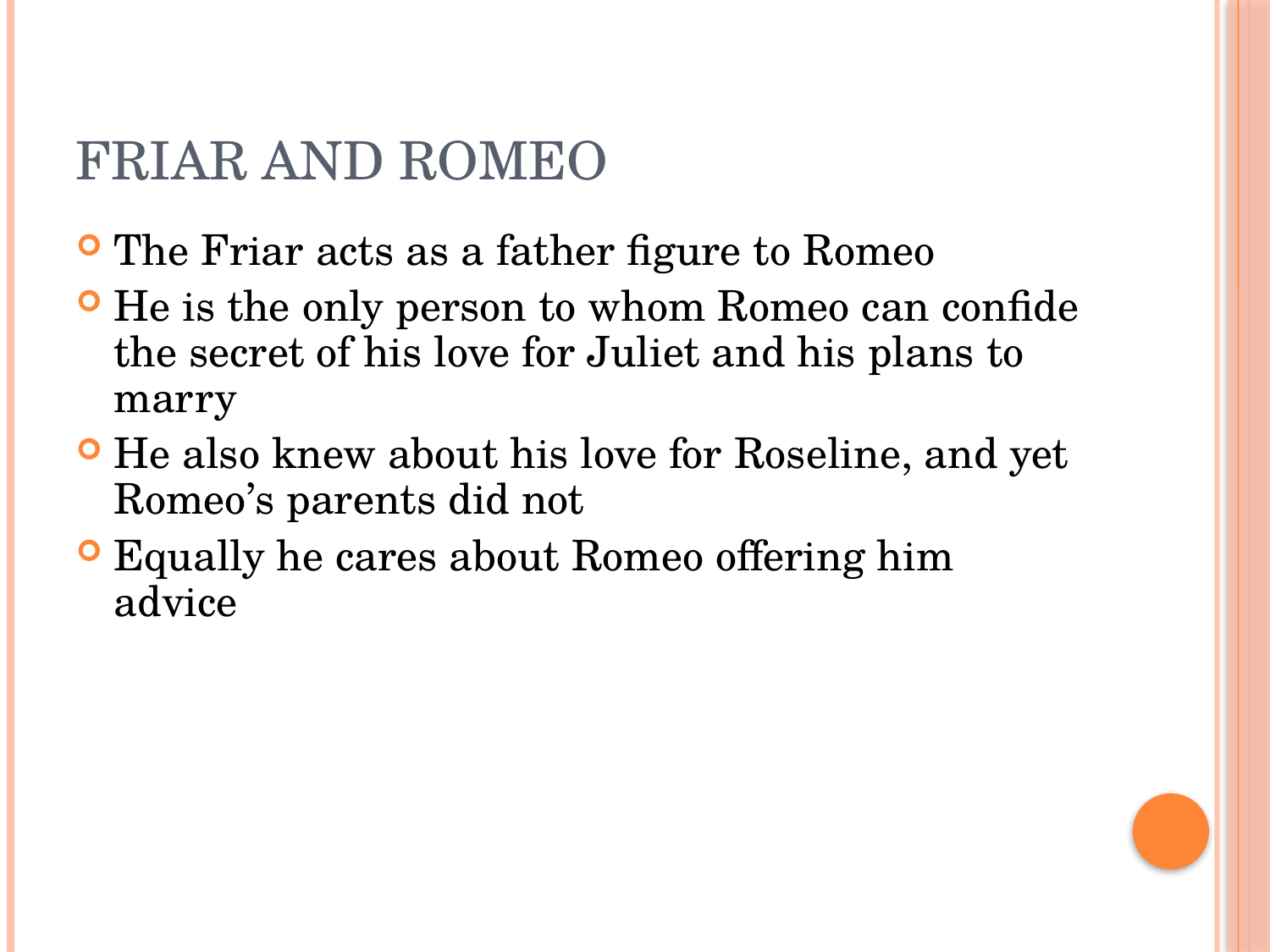

# Friar and Romeo
The Friar acts as a father figure to Romeo
He is the only person to whom Romeo can confide the secret of his love for Juliet and his plans to marry
He also knew about his love for Roseline, and yet Romeo’s parents did not
Equally he cares about Romeo offering him advice